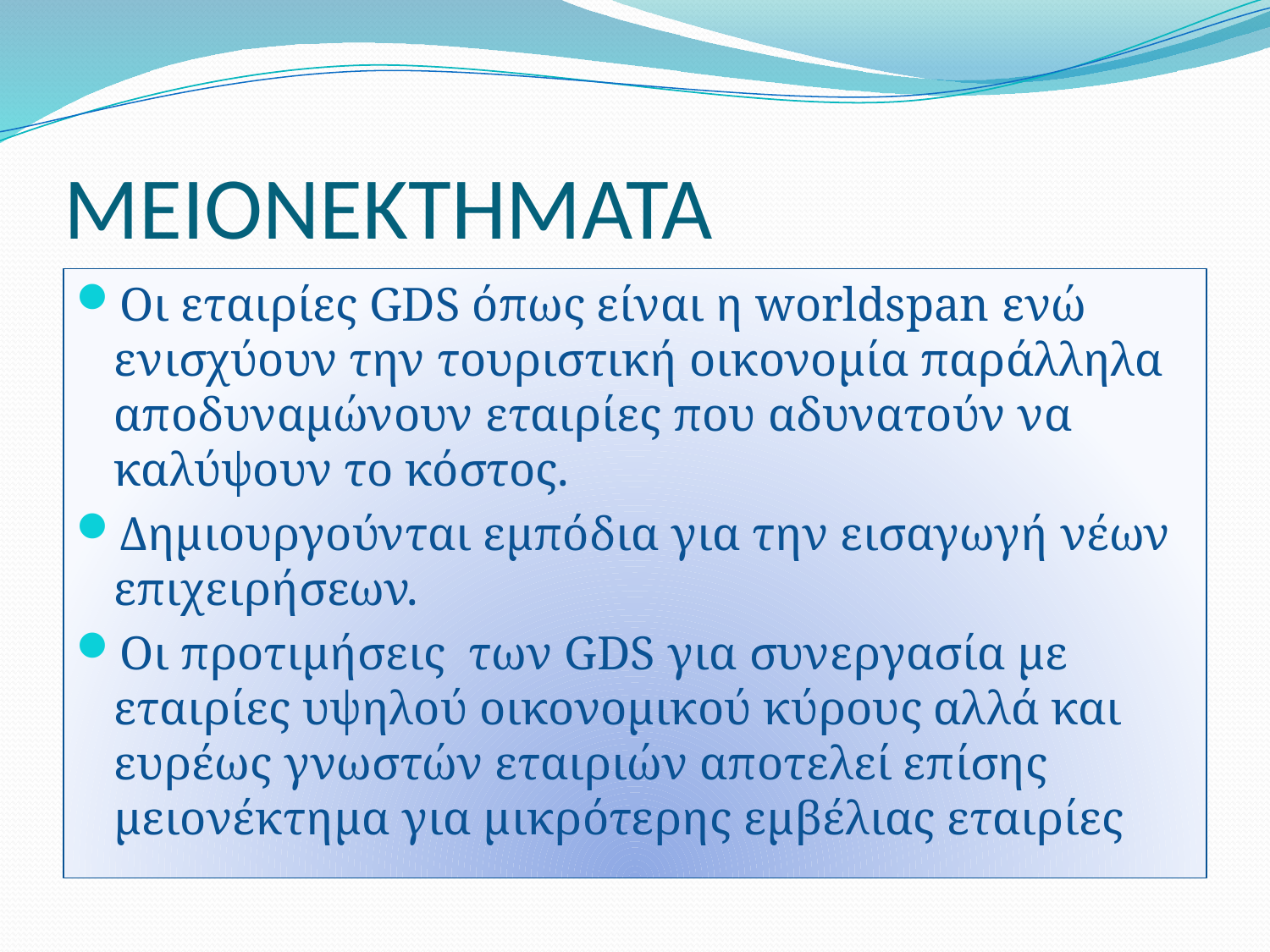

# ΜΕΙΟΝΕΚΤΗΜΑΤΑ
Οι εταιρίες GDS όπως είναι η worldspan ενώ ενισχύουν την τουριστική οικονομία παράλληλα αποδυναμώνουν εταιρίες που αδυνατούν να καλύψουν το κόστος.
Δημιουργούνται εμπόδια για την εισαγωγή νέων επιχειρήσεων.
Οι προτιμήσεις  των GDS για συνεργασία με εταιρίες υψηλού οικονομικού κύρους αλλά και ευρέως γνωστών εταιριών αποτελεί επίσης μειονέκτημα για μικρότερης εμβέλιας εταιρίες